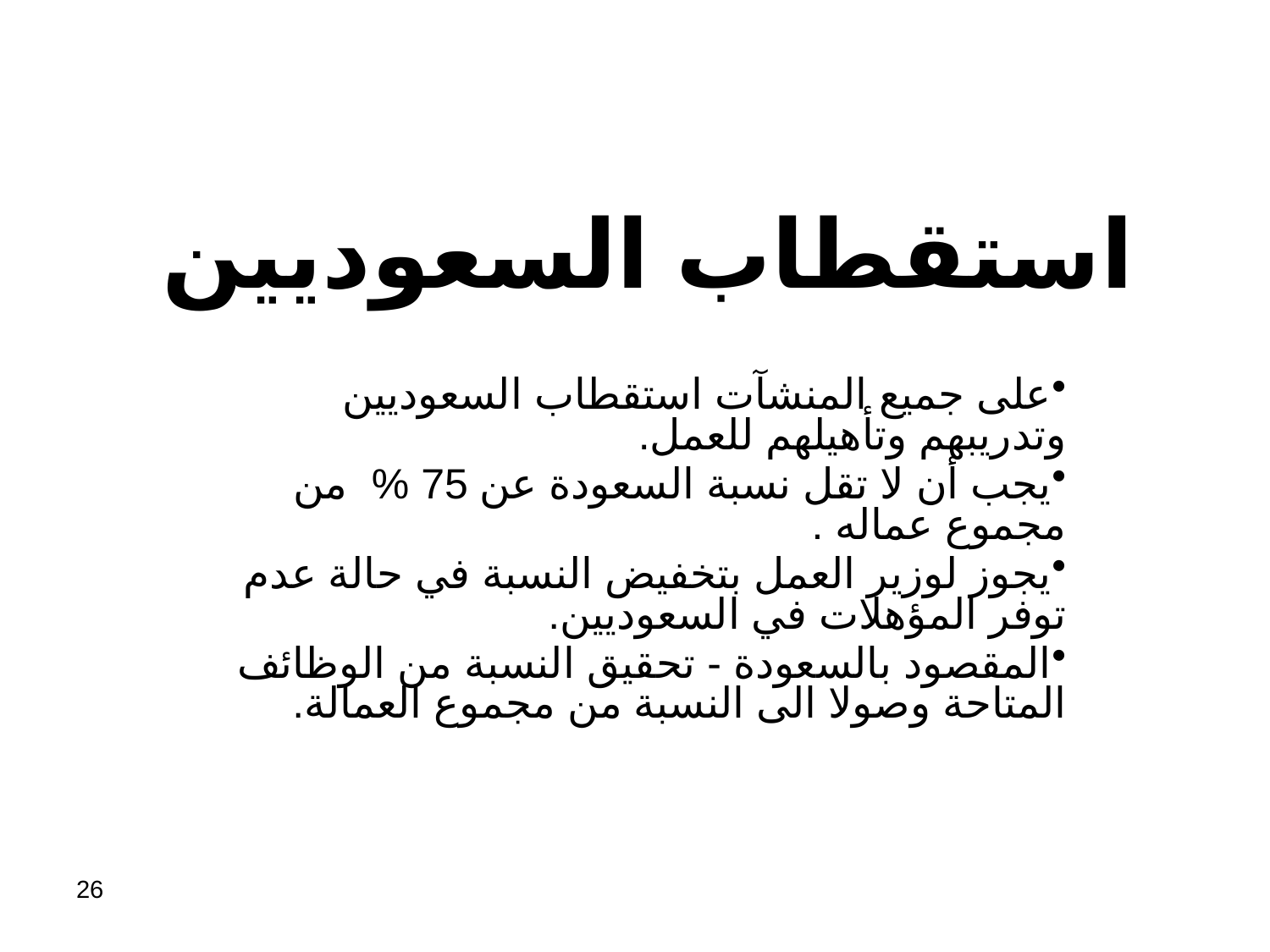

# استقطاب السعوديين
على جميع المنشآت استقطاب السعوديين وتدريبهم وتأهيلهم للعمل.
يجب أن لا تقل نسبة السعودة عن 75 %  من مجموع عماله .
يجوز لوزير العمل بتخفيض النسبة في حالة عدم توفر المؤهلات في السعوديين.
المقصود بالسعودة - تحقيق النسبة من الوظائف المتاحة وصولا الى النسبة من مجموع العمالة.

26